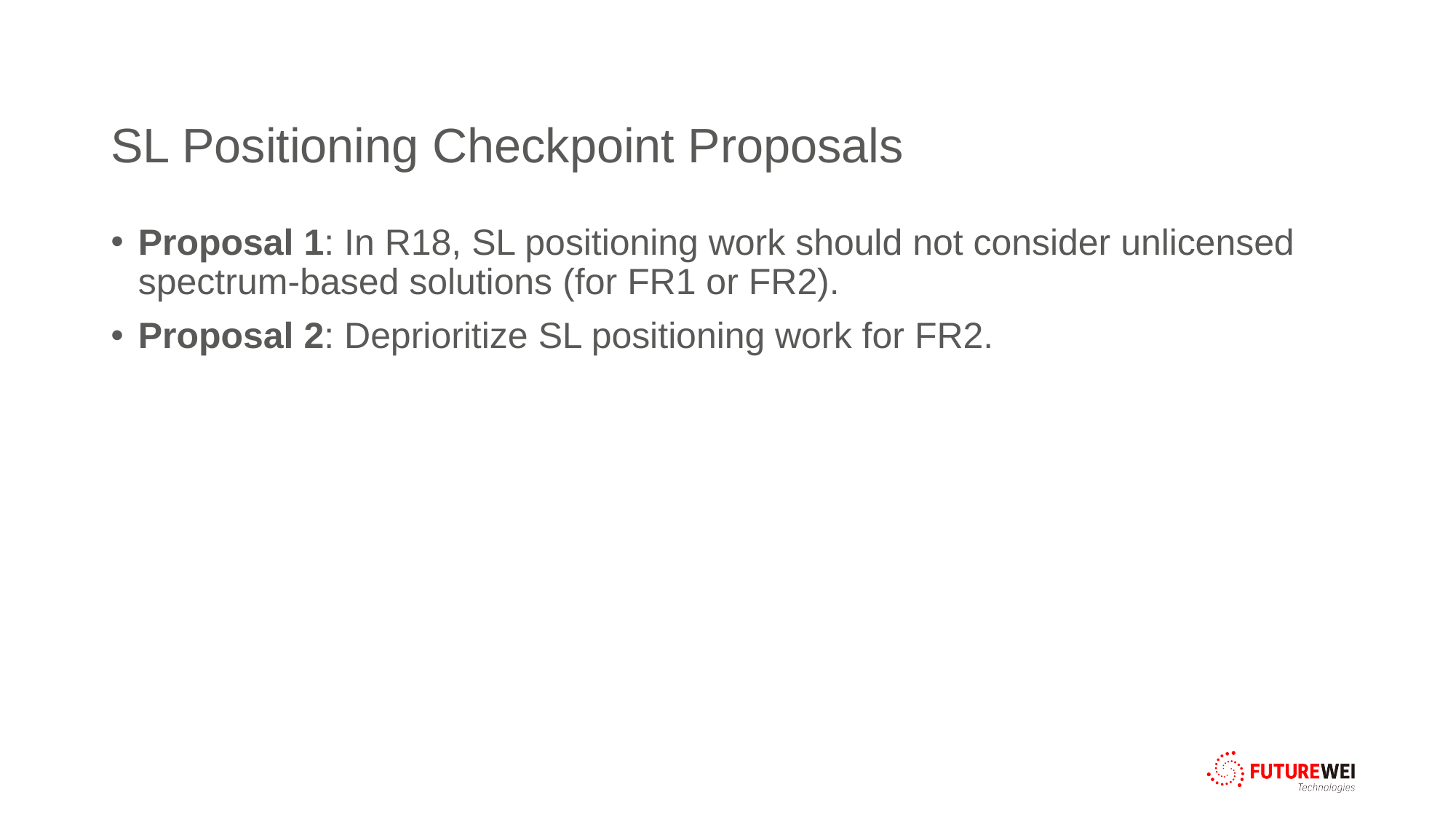

# SL Positioning Checkpoint Proposals
Proposal 1: In R18, SL positioning work should not consider unlicensed spectrum-based solutions (for FR1 or FR2).
Proposal 2: Deprioritize SL positioning work for FR2.